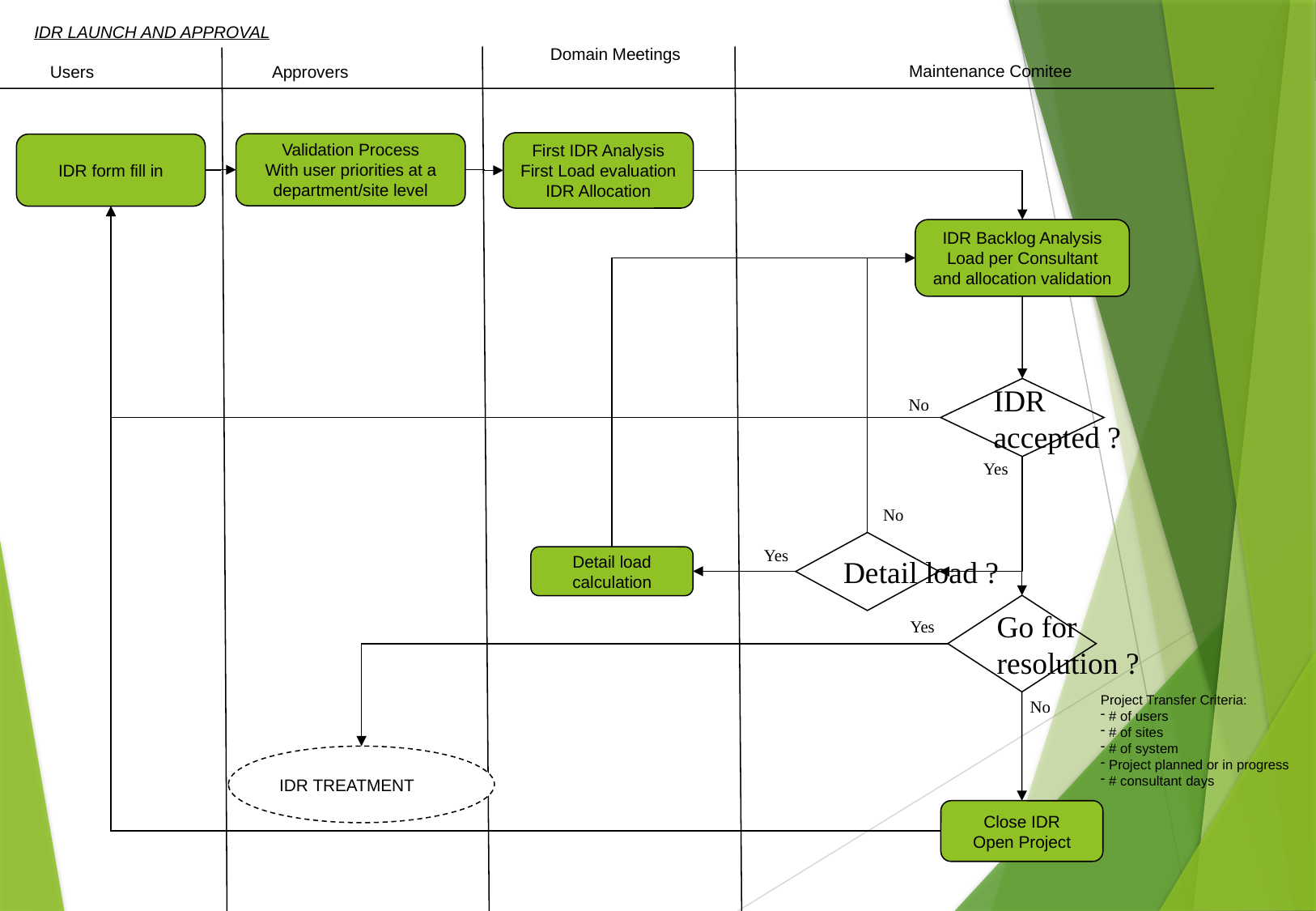

IDR LAUNCH AND APPROVAL
Domain Meetings

Maintenance Comitee
Users
Approvers

First IDR Analysis
First Load evaluation
IDR Allocation
Validation Process
With user priorities at a department/site level
IDR form fill in
IDR Backlog Analysis
Load per Consultant and allocation validation
IDR
accepted ?
No
Yes
No
Detail load ?
Yes
Detail load calculation
Go for
resolution ?
Yes
Project Transfer Criteria:
 # of users
 # of sites
 # of system
 Project planned or in progress
 # consultant days
No
IDR TREATMENT
Close IDR
Open Project
5